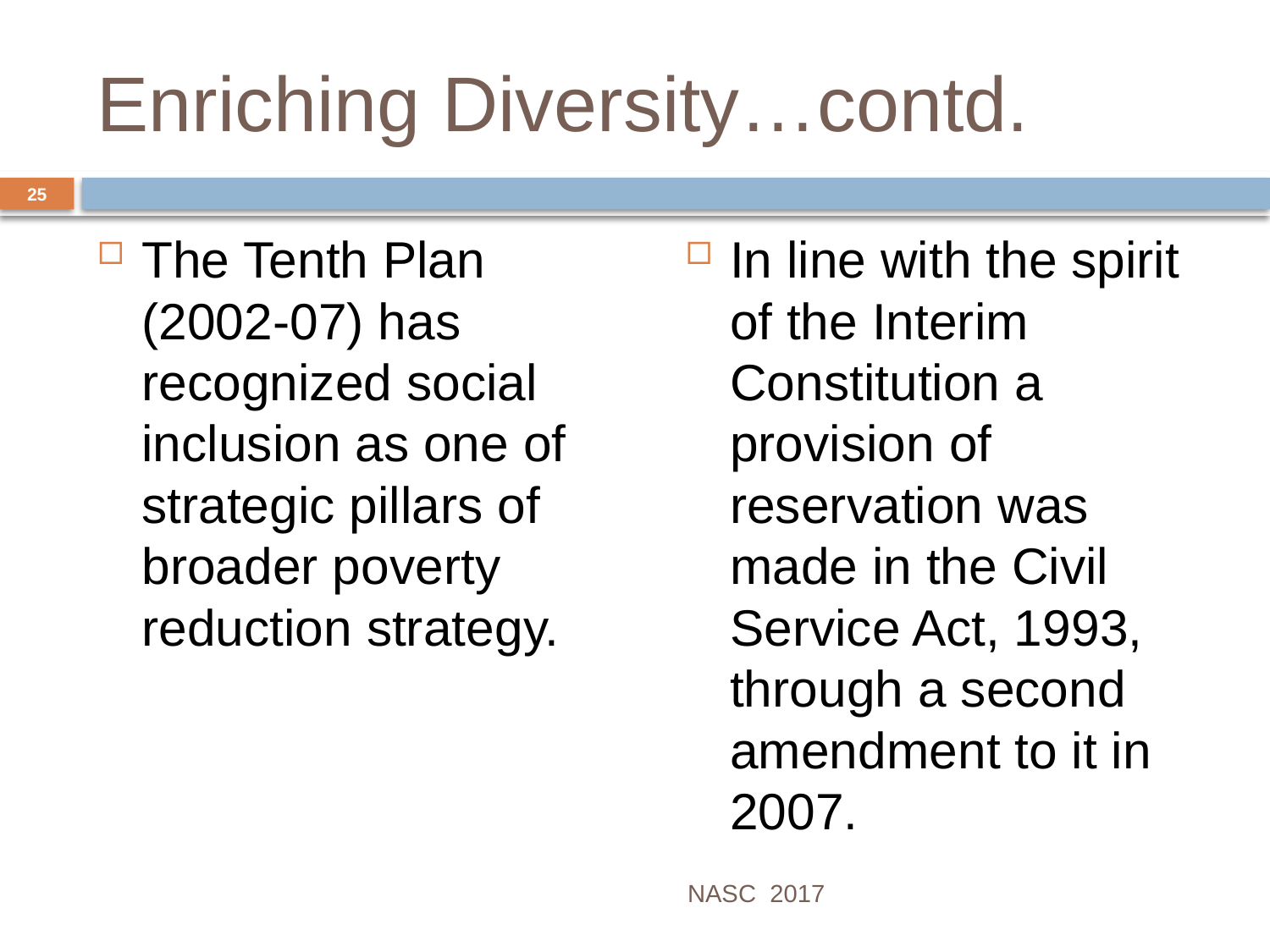

# Enriching Diversity…contd.
25
The Tenth Plan (2002-07) has recognized social inclusion as one of strategic pillars of broader poverty reduction strategy.
In line with the spirit of the Interim Constitution a provision of reservation was made in the Civil Service Act, 1993, through a second amendment to it in 2007.
NASC  2017